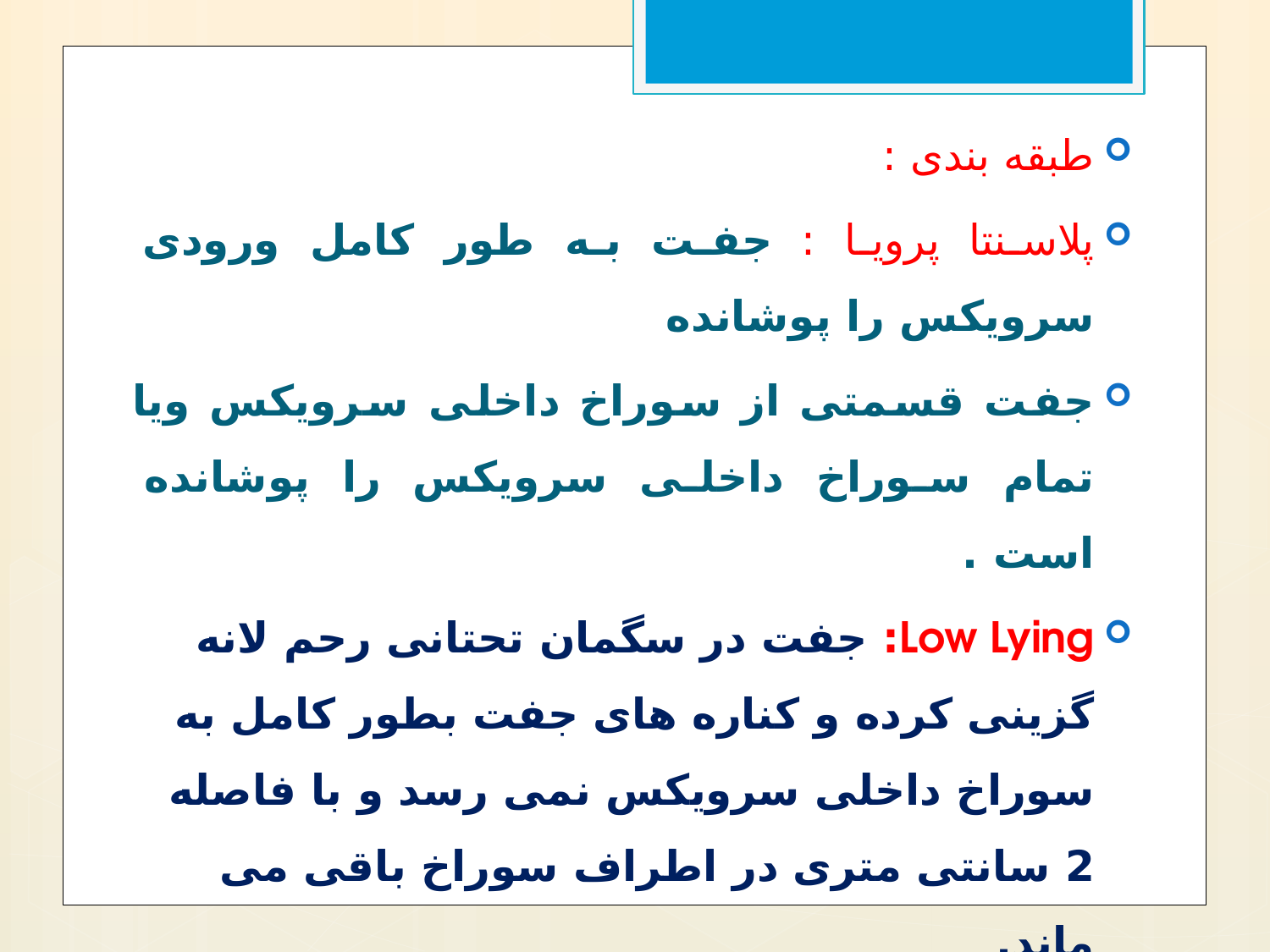

طبقه بندی :
پلاسنتا پرویا : جفت به طور کامل ورودی سرویکس را پوشانده
جفت قسمتی از سوراخ داخلی سرویکس ویا تمام سوراخ داخلی سرویکس را پوشانده است .
Low Lying: جفت در سگمان تحتانی رحم لانه گزینی کرده و کناره های جفت بطور کامل به سوراخ داخلی سرویکس نمی رسد و با فاصله 2 سانتی متری در اطراف سوراخ باقی می ماند.
تعریف قدیمی :
کامل: جفت به طور کامل ورودی سرویکس را پوشانده
نسبی  : جفت قسمتی از دهانه داخلی سرویکس را پوشانده.
حاشیه ای( مارژینال) : لبه جفت در حاشیه دهانه داخلی سرویکس قرار دارد.